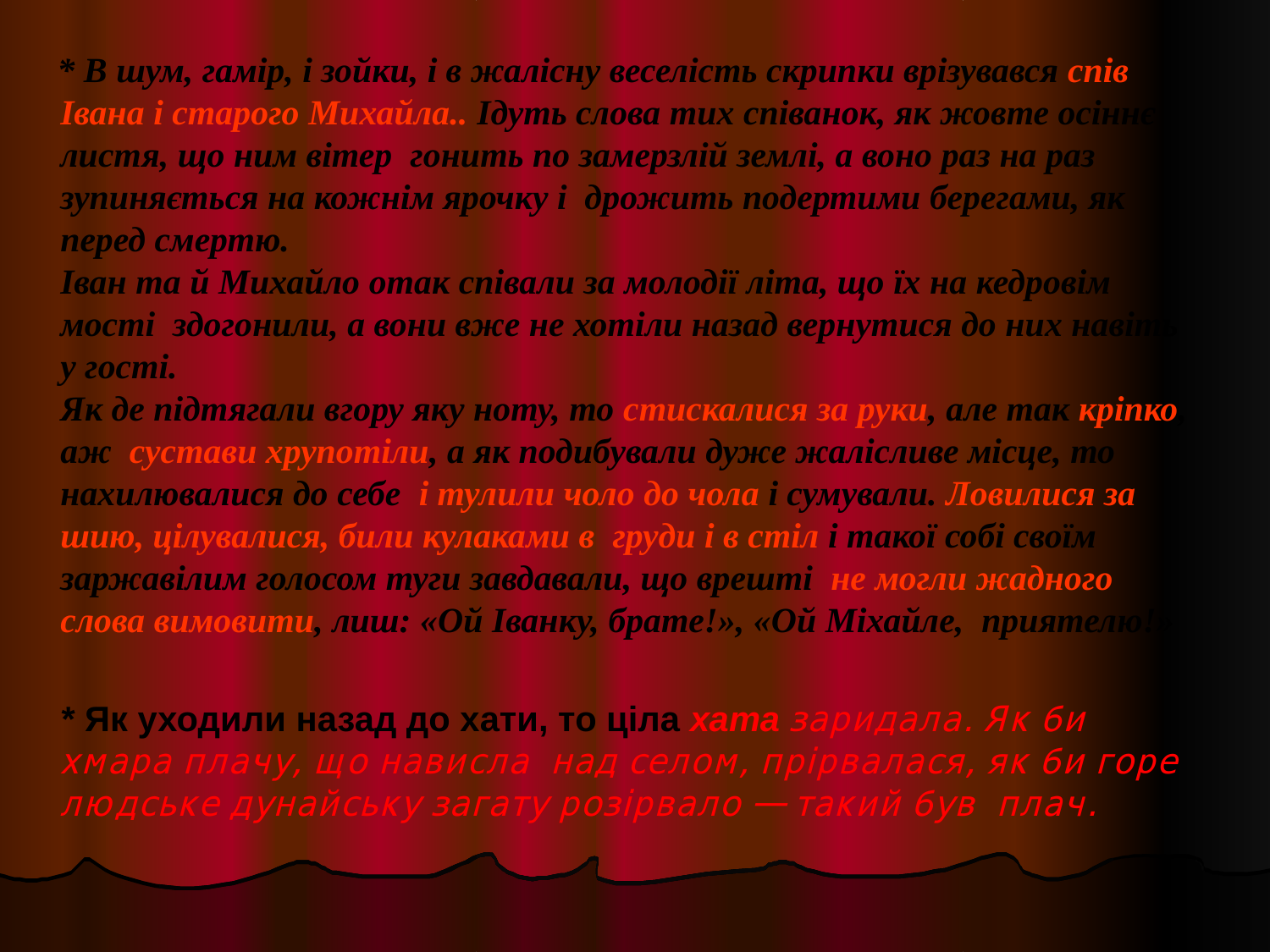

* В шум, гамір, і зойки, і в жалісну веселість скрипки врізувався спів Івана і старого Михайла.. Ідуть слова тих співанок, як жовте осіннє листя, що ним вітер  гонить по замерзлій землі, а воно раз на раз зупиняється на кожнім ярочку і  дрожить подертими берегами, як перед смертю.
Іван та й Михайло отак співали за молодії літа, що їх на кедровім мості  здогонили, а вони вже не хотіли назад вернутися до них навіть у гості.
Як де підтягали вгору яку ноту, то стискалися за руки, але так кріпко, аж  сустави хрупотіли, а як подибували дуже жалісливе місце, то нахилювалися до себе  і тулили чоло до чола і сумували. Ловилися за шию, цілувалися, били кулаками в  груди і в стіл і такої собі своїм заржавілим голосом туги завдавали, що врешті  не могли жадного слова вимовити, лиш: «Ой Іванку, брате!», «Ой Міхайле,  приятелю!»

     * Як уходили назад до хати, то ціла хата заридала. Як би хмара плачу, що нависла  над селом, прірвалася, як би горе людське дунайську загату розірвало — такий був  плач.